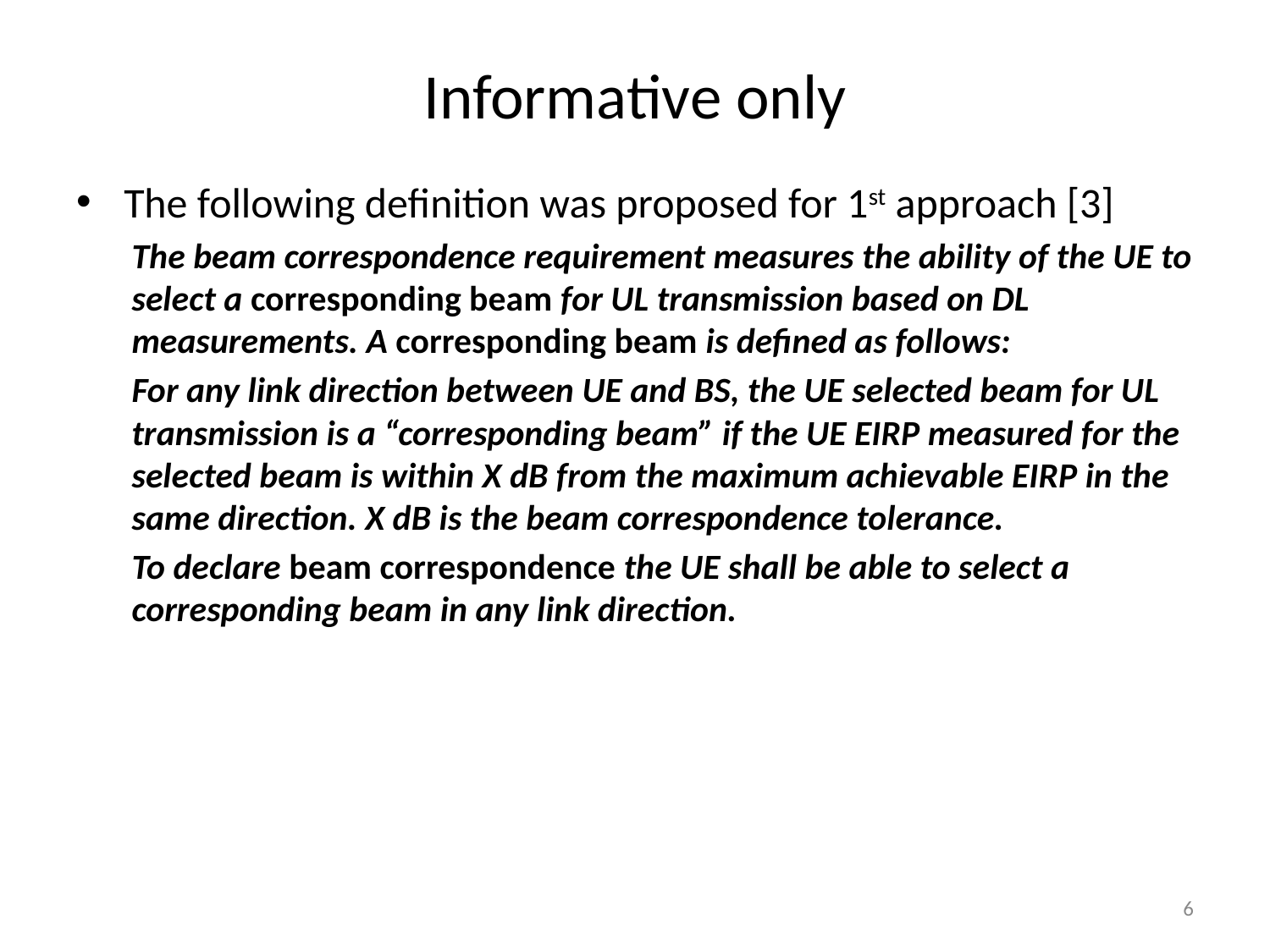

# Informative only
The following definition was proposed for 1st approach [3]
The beam correspondence requirement measures the ability of the UE to select a corresponding beam for UL transmission based on DL measurements. A corresponding beam is defined as follows:
For any link direction between UE and BS, the UE selected beam for UL transmission is a “corresponding beam” if the UE EIRP measured for the selected beam is within X dB from the maximum achievable EIRP in the same direction. X dB is the beam correspondence tolerance.
To declare beam correspondence the UE shall be able to select a corresponding beam in any link direction.

6